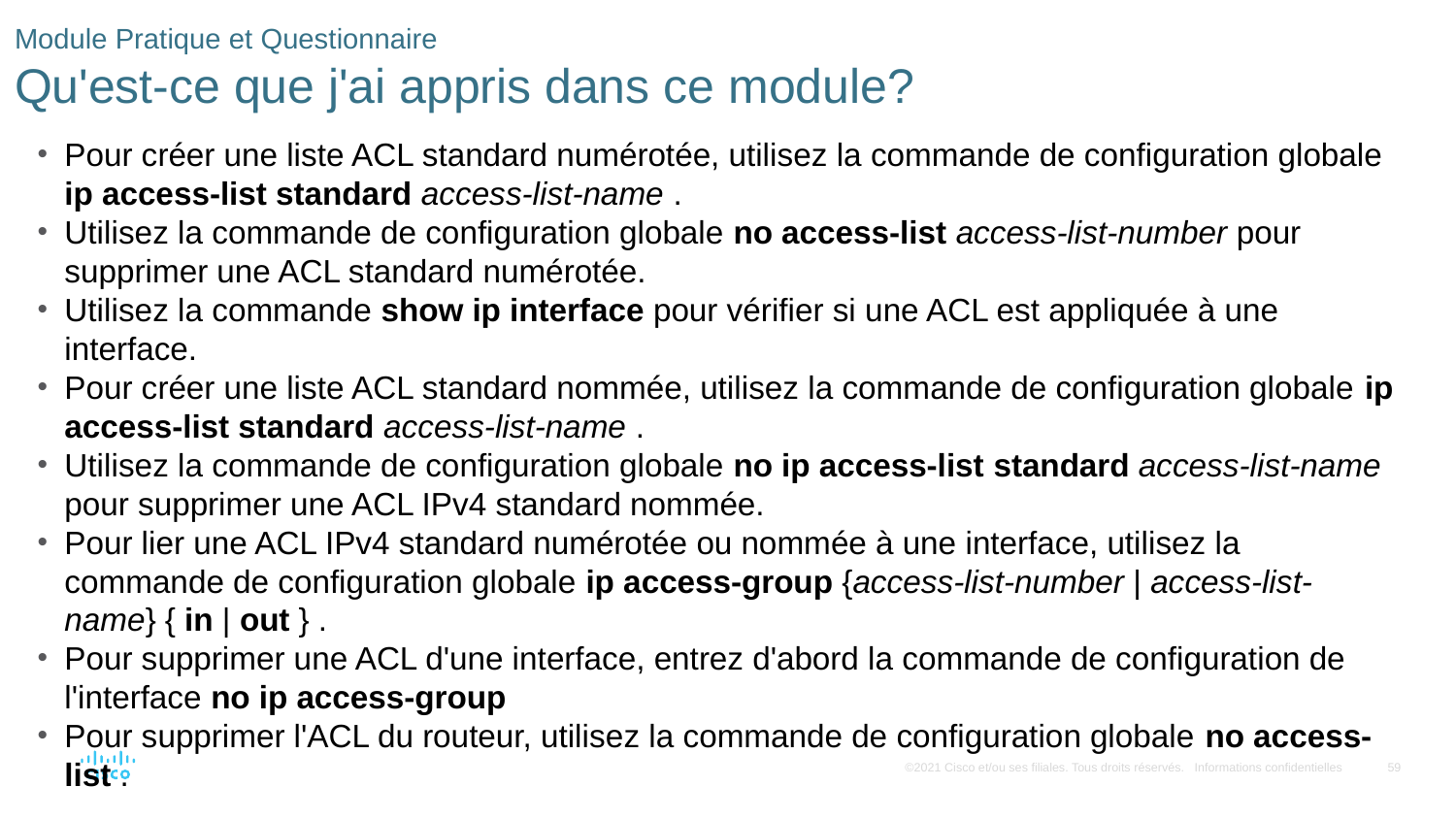

# Module Pratique et Questionnaire Qu'est-ce que j'ai appris dans ce module?
Pour créer une liste ACL standard numérotée, utilisez la commande de configuration globale ip access-list standard access-list-name .
Utilisez la commande de configuration globale no access-list access-list-number pour supprimer une ACL standard numérotée.
Utilisez la commande show ip interface pour vérifier si une ACL est appliquée à une interface.
Pour créer une liste ACL standard nommée, utilisez la commande de configuration globale ip access-list standard access-list-name .
Utilisez la commande de configuration globale no ip access-list standard access-list-name pour supprimer une ACL IPv4 standard nommée.
Pour lier une ACL IPv4 standard numérotée ou nommée à une interface, utilisez la commande de configuration globale ip access-group {access-list-number | access-list-name} { in | out } .
Pour supprimer une ACL d'une interface, entrez d'abord la commande de configuration de l'interface no ip access-group
Pour supprimer l'ACL du routeur, utilisez la commande de configuration globale no access-list .